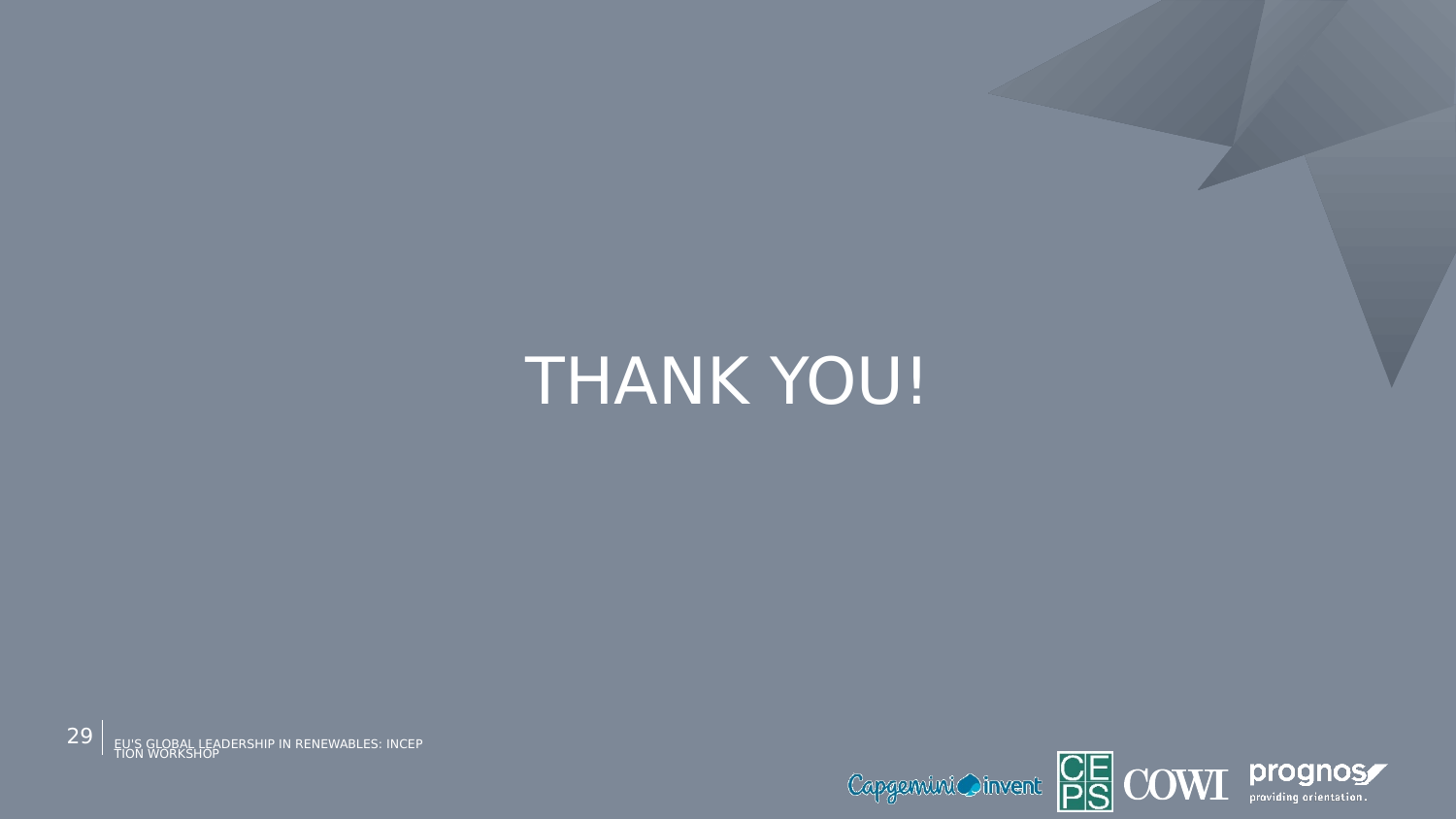

29
EU's global leadership in renewables: Inception workshop